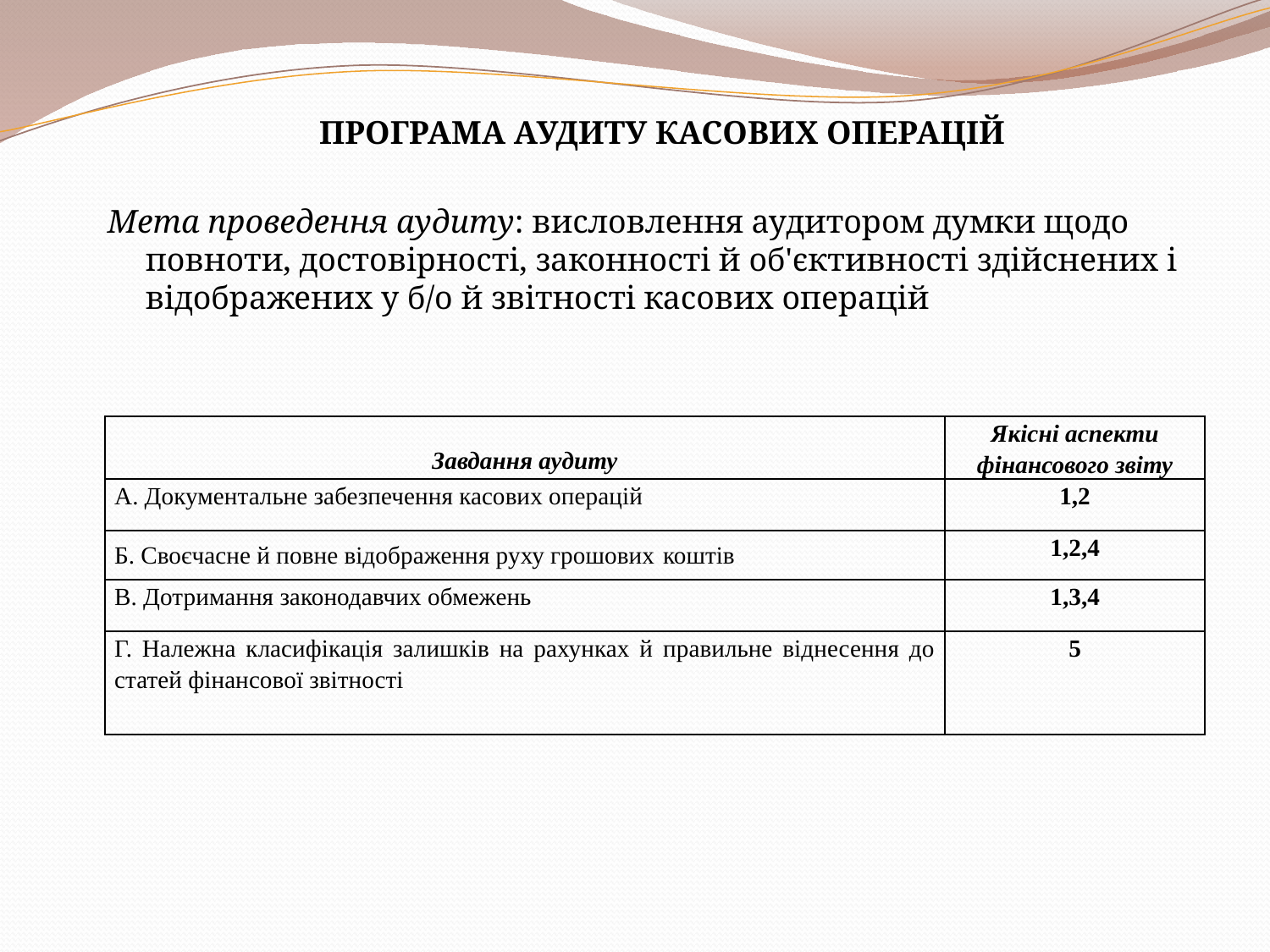

ПРОГРАМА АУДИТУ КАСОВИХ ОПЕРАЦІЙ

Мета проведення аудиту: висловлення аудитором думки щодо повноти, достовірності, законності й об'єктивності здійснених і відображених у б/о й звітності касових операцій
| Завдання аудиту | Якісні аспекти фінансового звіту |
| --- | --- |
| А. Документальне забезпечення касових операцій | 1,2 |
| Б. Своєчасне й повне відображення руху грошових коштів | 1,2,4 |
| В. Дотримання законодавчих обмежень | 1,3,4 |
| Г. Належна класифікація залишків на рахунках й правильне віднесення до статей фінансової звітності | 5 |